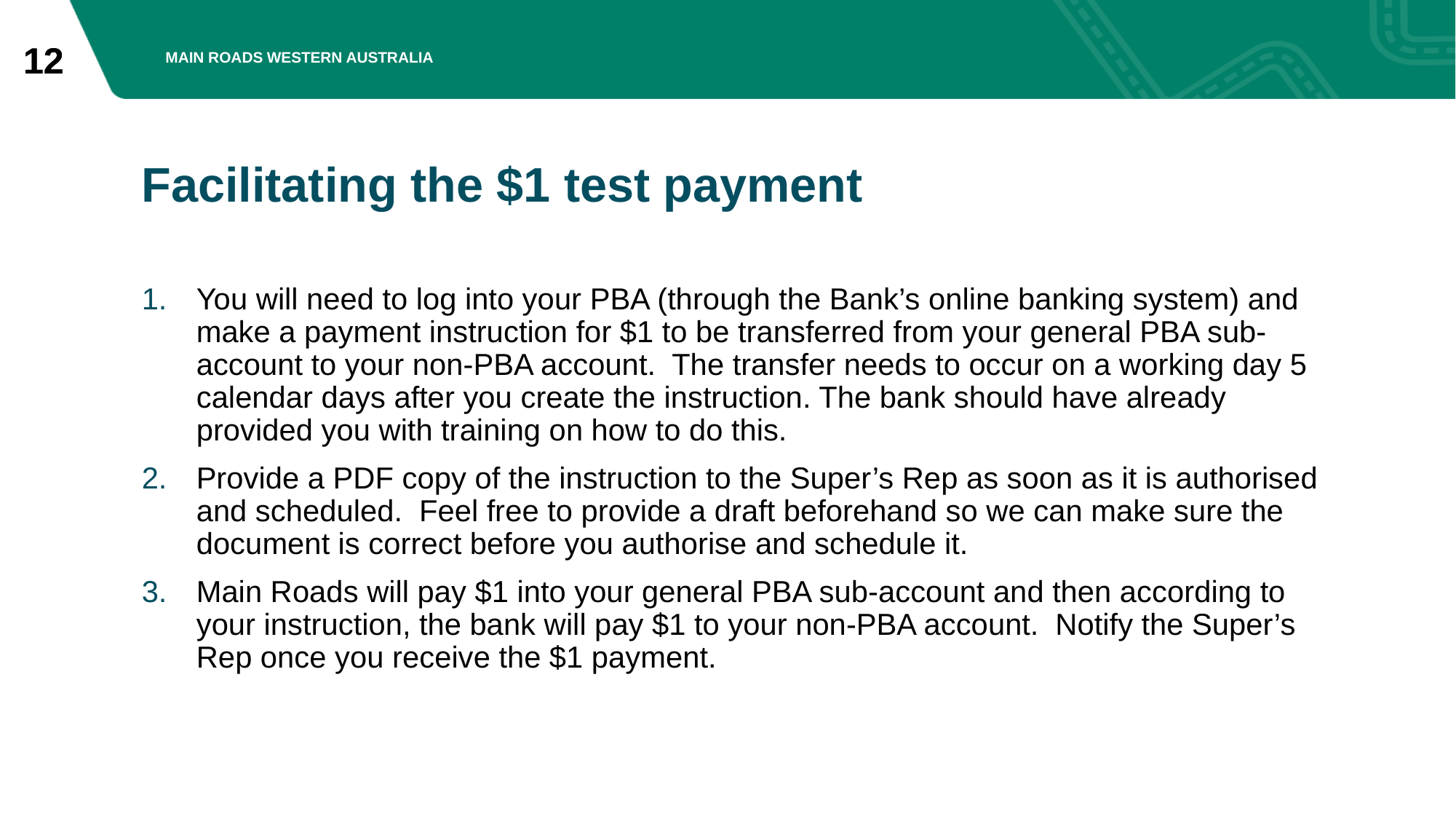

# Facilitating the $1 test payment
You will need to log into your PBA (through the Bank’s online banking system) and make a payment instruction for $1 to be transferred from your general PBA sub-account to your non-PBA account.  The transfer needs to occur on a working day 5 calendar days after you create the instruction. The bank should have already provided you with training on how to do this.
Provide a PDF copy of the instruction to the Super’s Rep as soon as it is authorised and scheduled.  Feel free to provide a draft beforehand so we can make sure the document is correct before you authorise and schedule it.
Main Roads will pay $1 into your general PBA sub-account and then according to your instruction, the bank will pay $1 to your non-PBA account.  Notify the Super’s Rep once you receive the $1 payment.